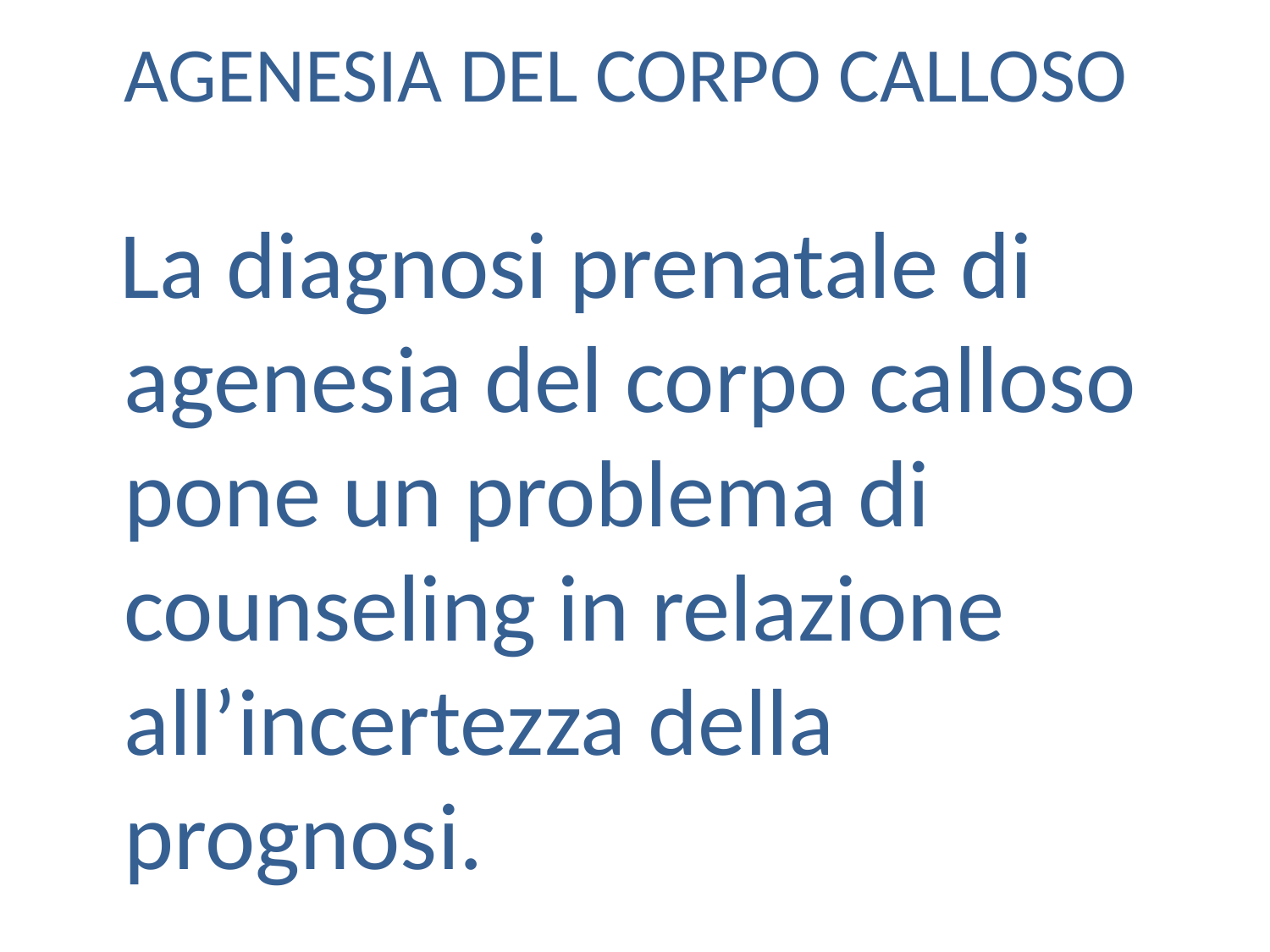

# AGENESIA DEL CORPO CALLOSO
  La diagnosi prenatale di agenesia del corpo calloso pone un problema di counseling in relazione all’incertezza della prognosi.